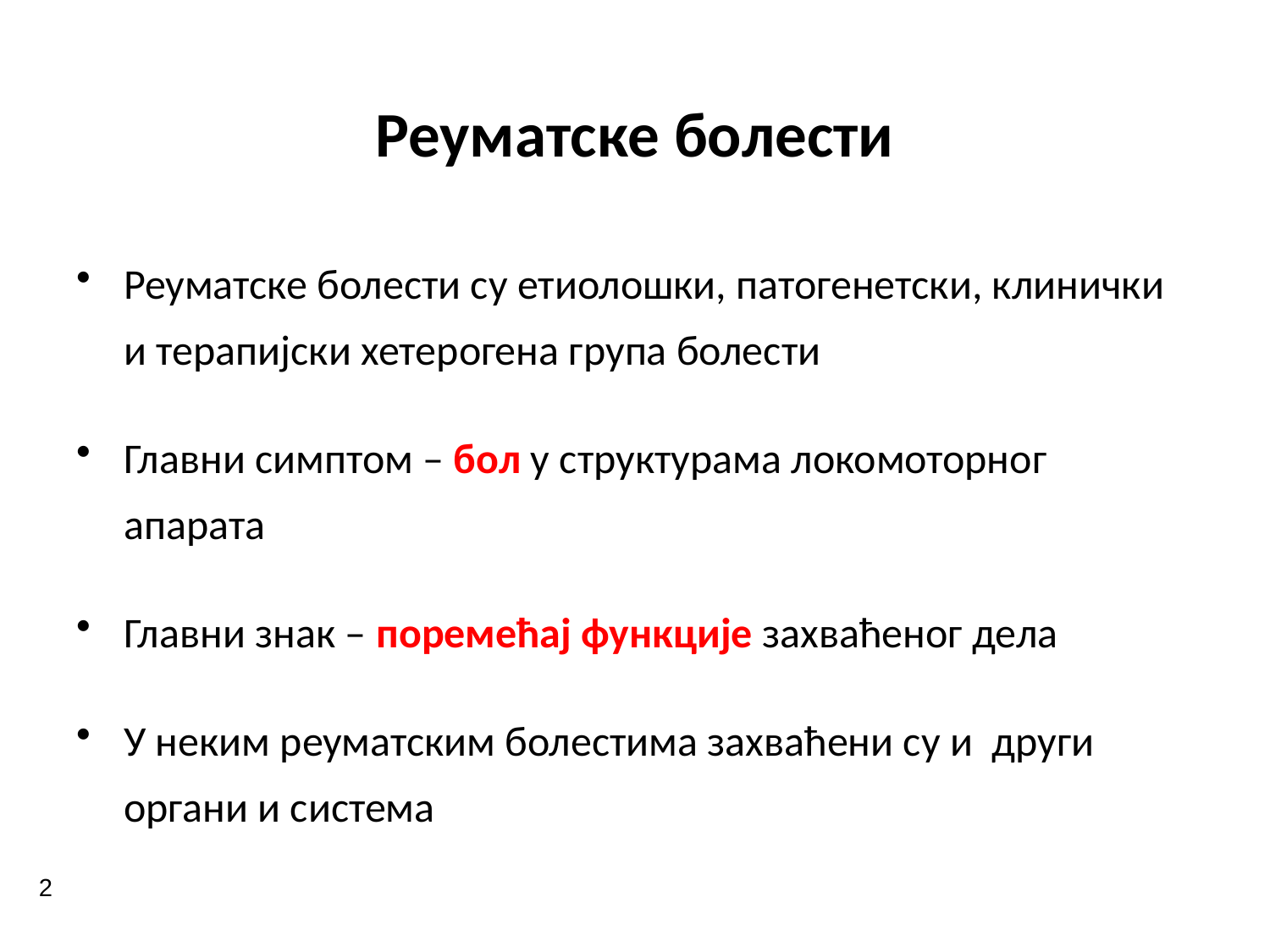

# Реуматске болести
Реуматске болести су етиолошки, патогенетски, клинички и терапијски хетерогена група болести
Главни симптом – бол у структурама локомоторног апарата
Главни знак – поремећај функције захваћеног дела
У неким реуматским болестима захваћени су и  други органи и система
2